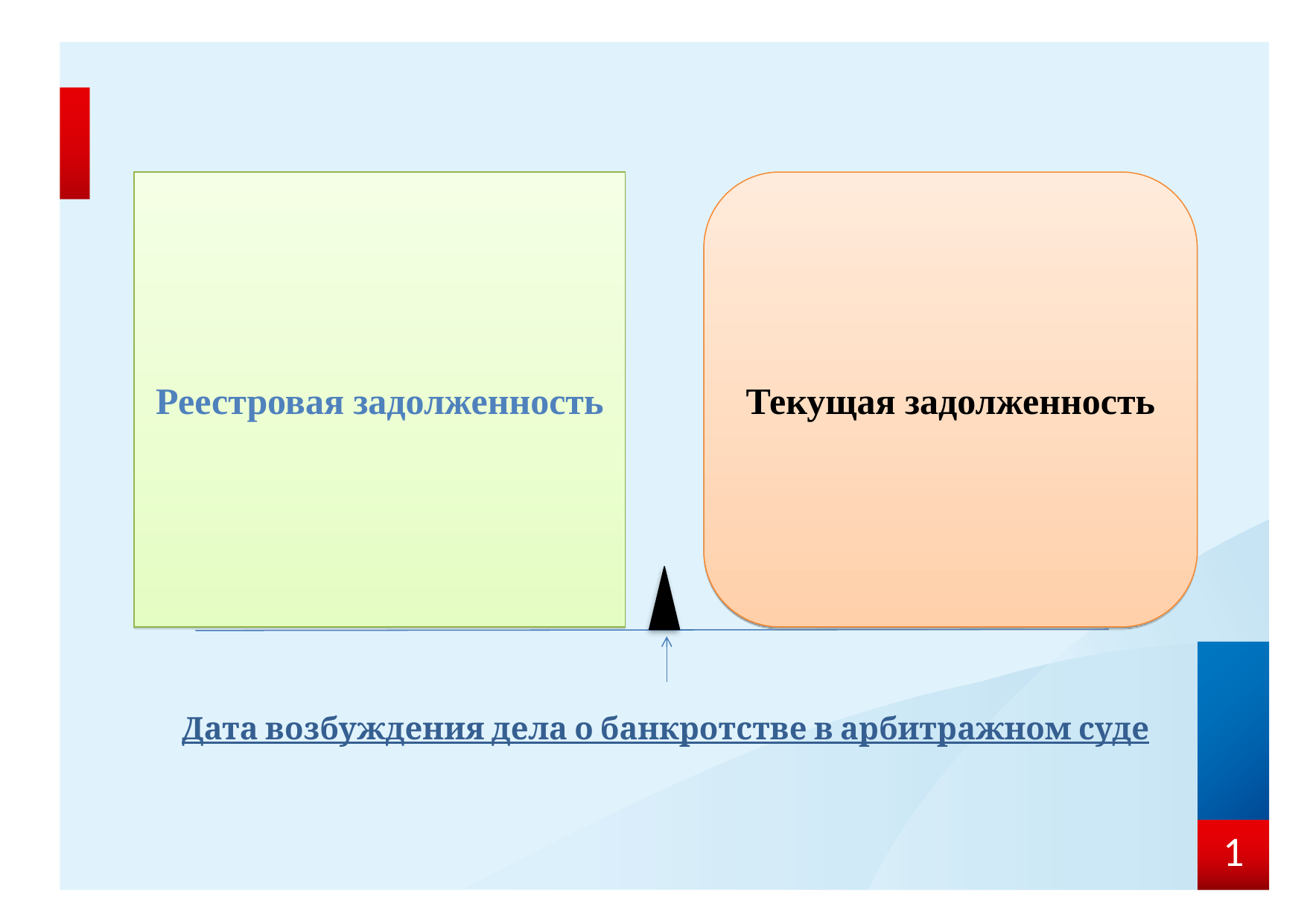

Реестровая задолженность
Текущая задолженность

Дата возбуждения дела о банкротстве в арбитражном суде

1